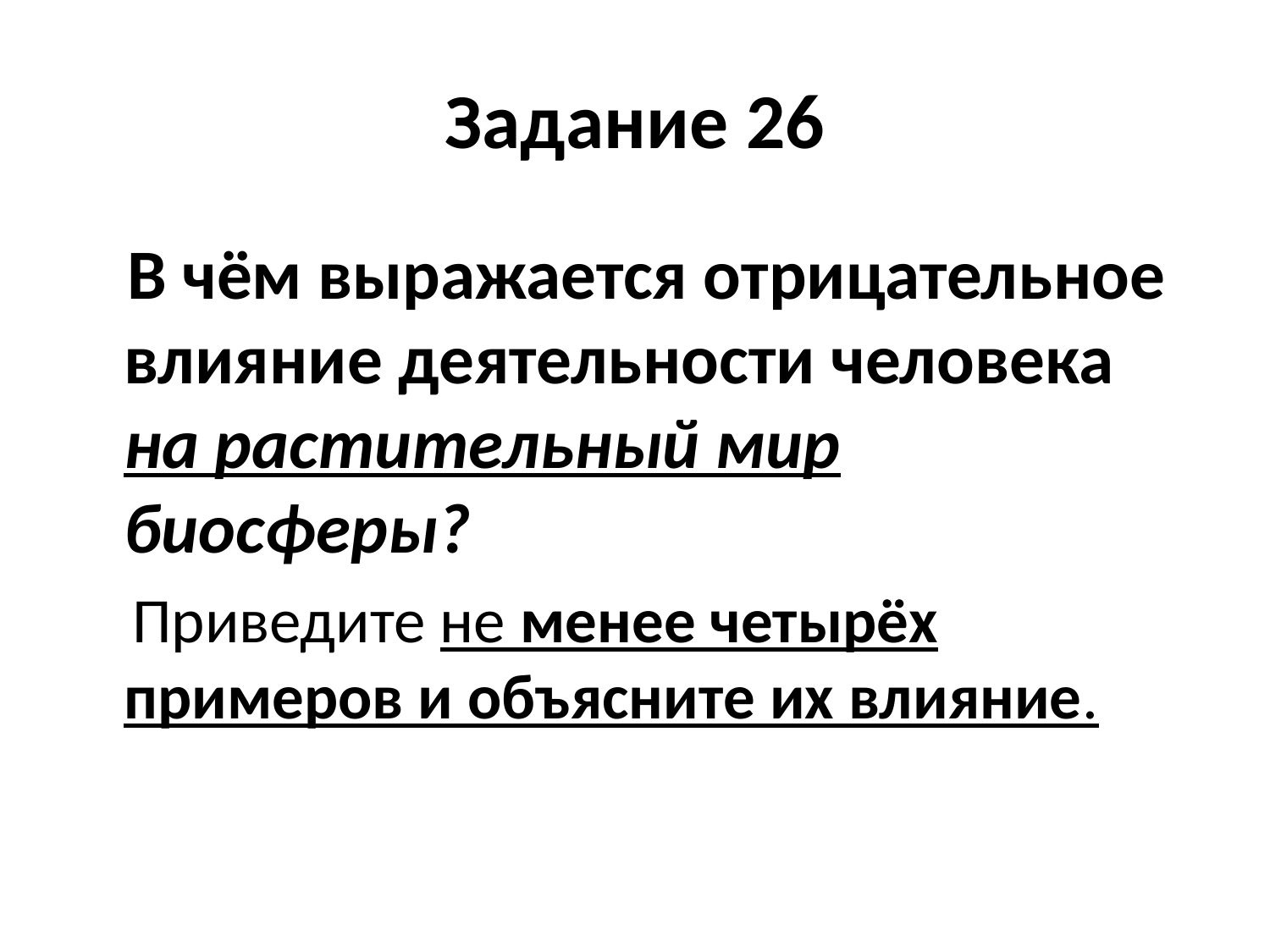

# Задание 26
    В чём выражается отрицательное влияние деятельности человека на растительный мир биосферы?
     Приведите не менее четырёх примеров и объясните их влияние.